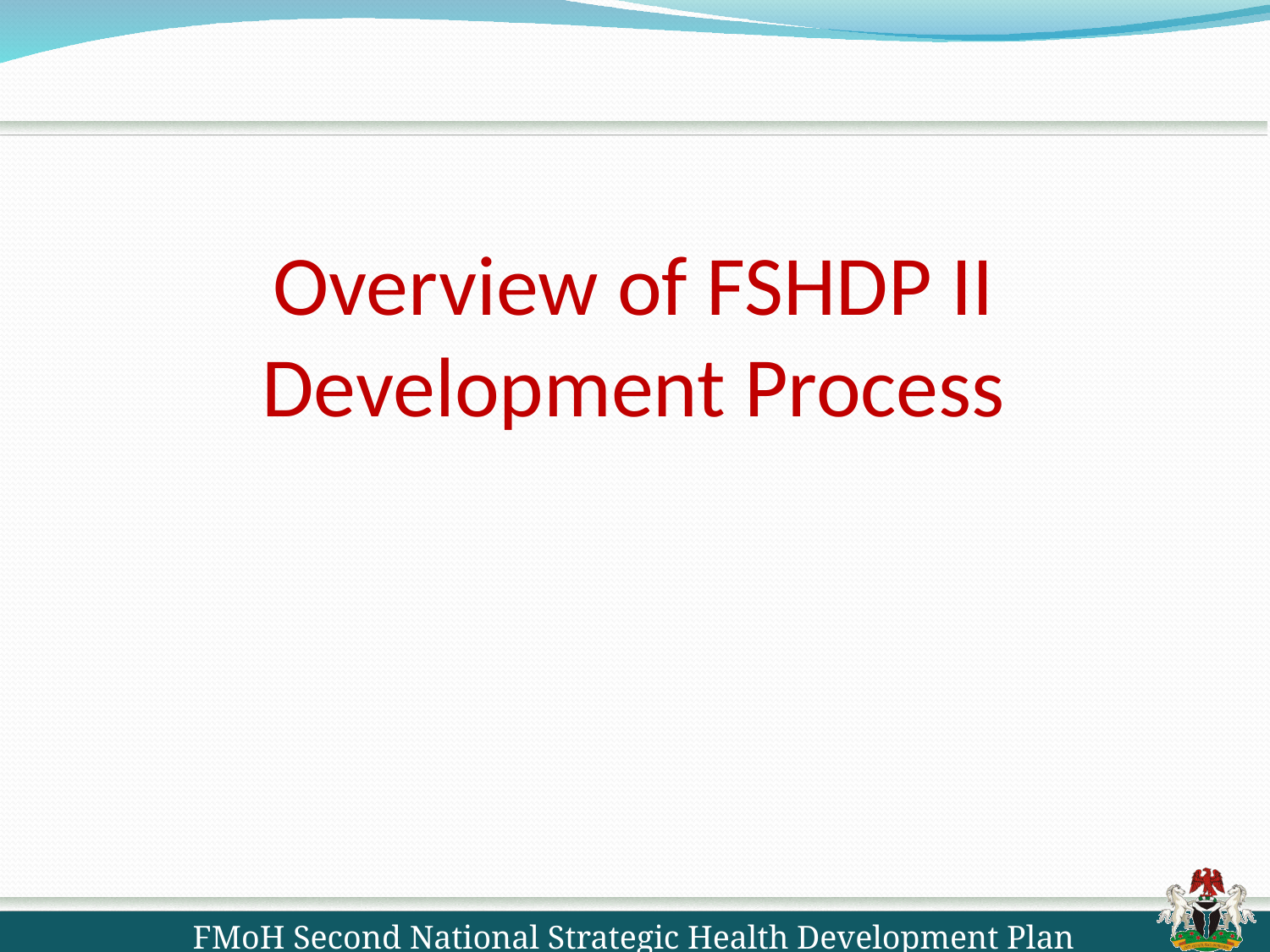

# Overview of FSHDP II Development Process